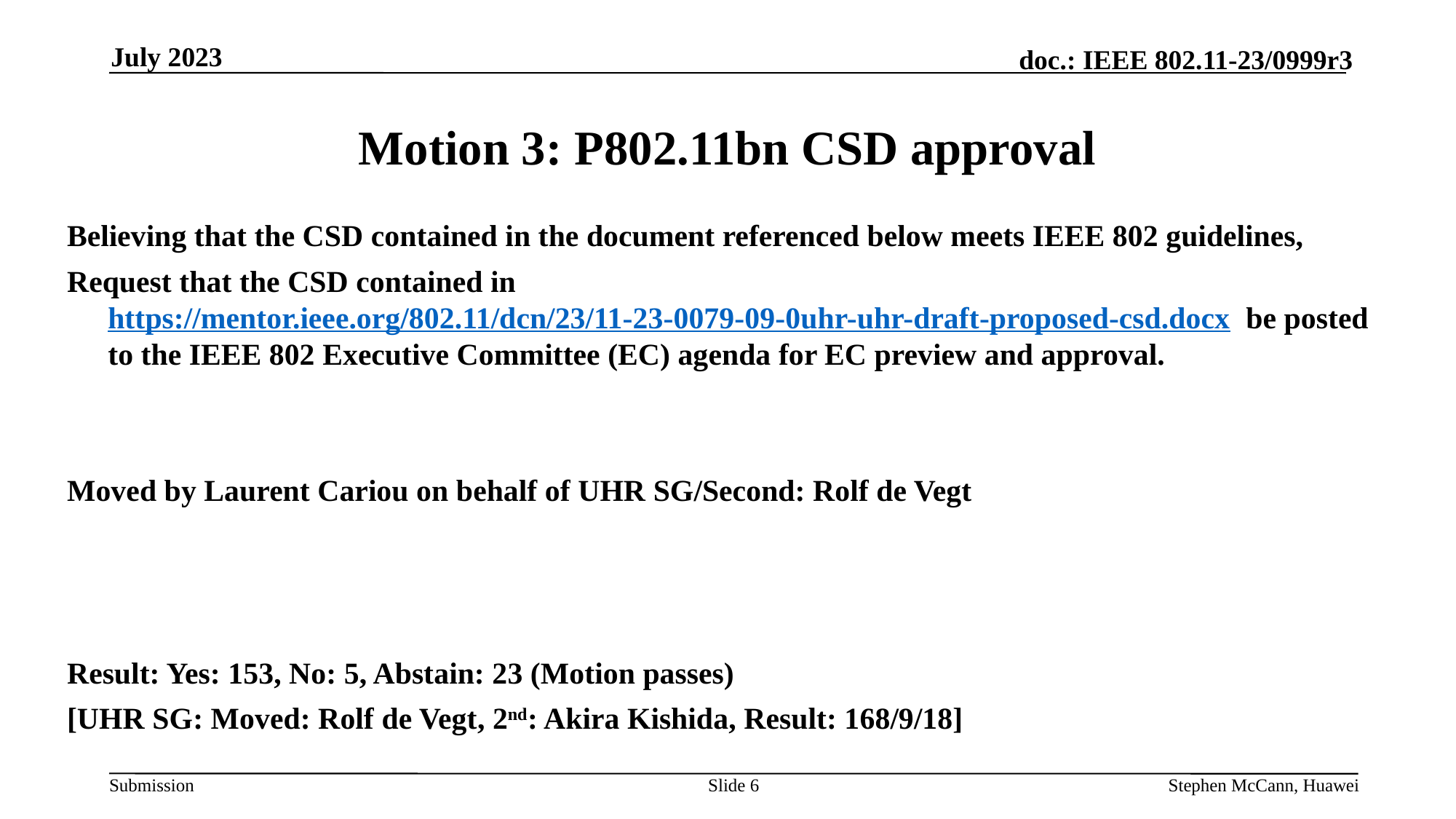

July 2023
# Motion 3: P802.11bn CSD approval
Believing that the CSD contained in the document referenced below meets IEEE 802 guidelines,
Request that the CSD contained in https://mentor.ieee.org/802.11/dcn/23/11-23-0079-09-0uhr-uhr-draft-proposed-csd.docx  be posted to the IEEE 802 Executive Committee (EC) agenda for EC preview and approval.

Moved by Laurent Cariou on behalf of UHR SG/Second: Rolf de Vegt

Result: Yes: 153, No: 5, Abstain: 23 (Motion passes)
[UHR SG: Moved: Rolf de Vegt, 2nd: Akira Kishida, Result: 168/9/18]

Slide 6
Stephen McCann, Huawei